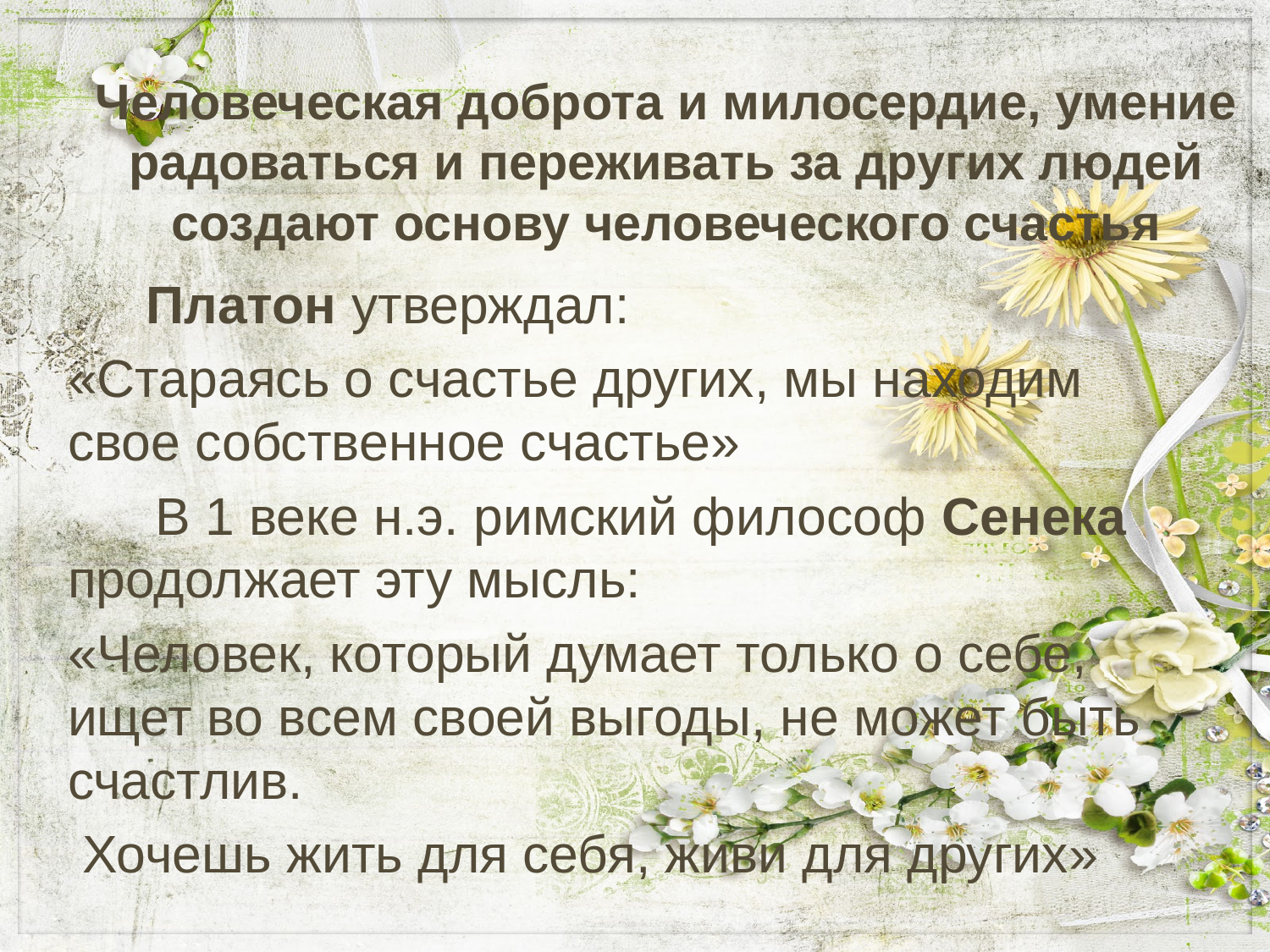

# Человеческая доброта и милосердие, умение радоваться и переживать за других людей создают основу человеческого счастья
       Платон утверждал:
«Стараясь о счастье других, мы находим свое собственное счастье»
      В 1 веке н.э. римский философ Сенека продолжает эту мысль:
«Человек, который думает только о себе, ищет во всем своей выгоды, не может быть счастлив.
 Хочешь жить для себя, живи для других»